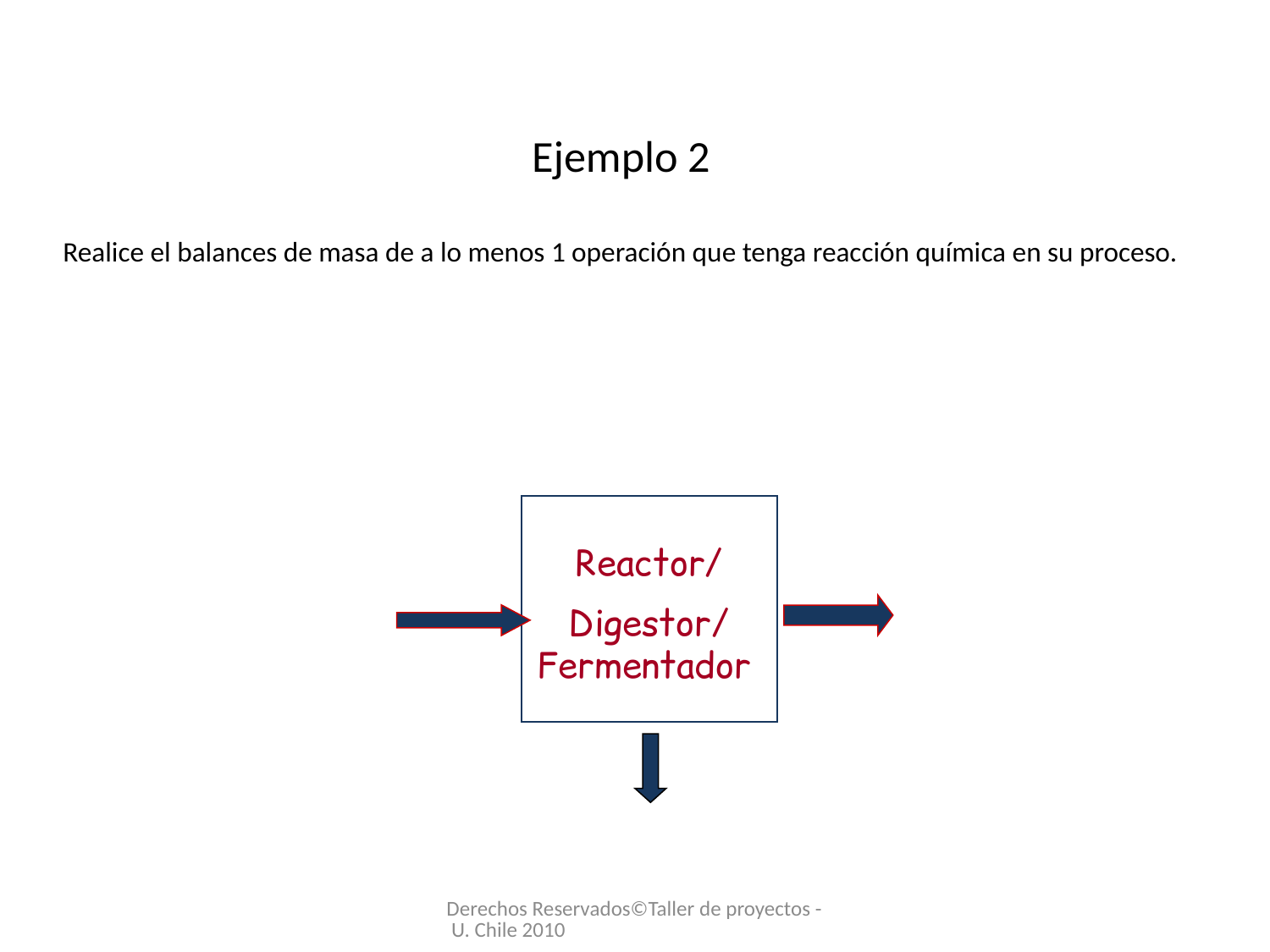

# Ejemplo 2 Realice el balances de masa de a lo menos 1 operación que tenga reacción química en su proceso.

Reactor/
Digestor/ Fermentador

Derechos Reservados©Taller de proyectos - U. Chile 2010